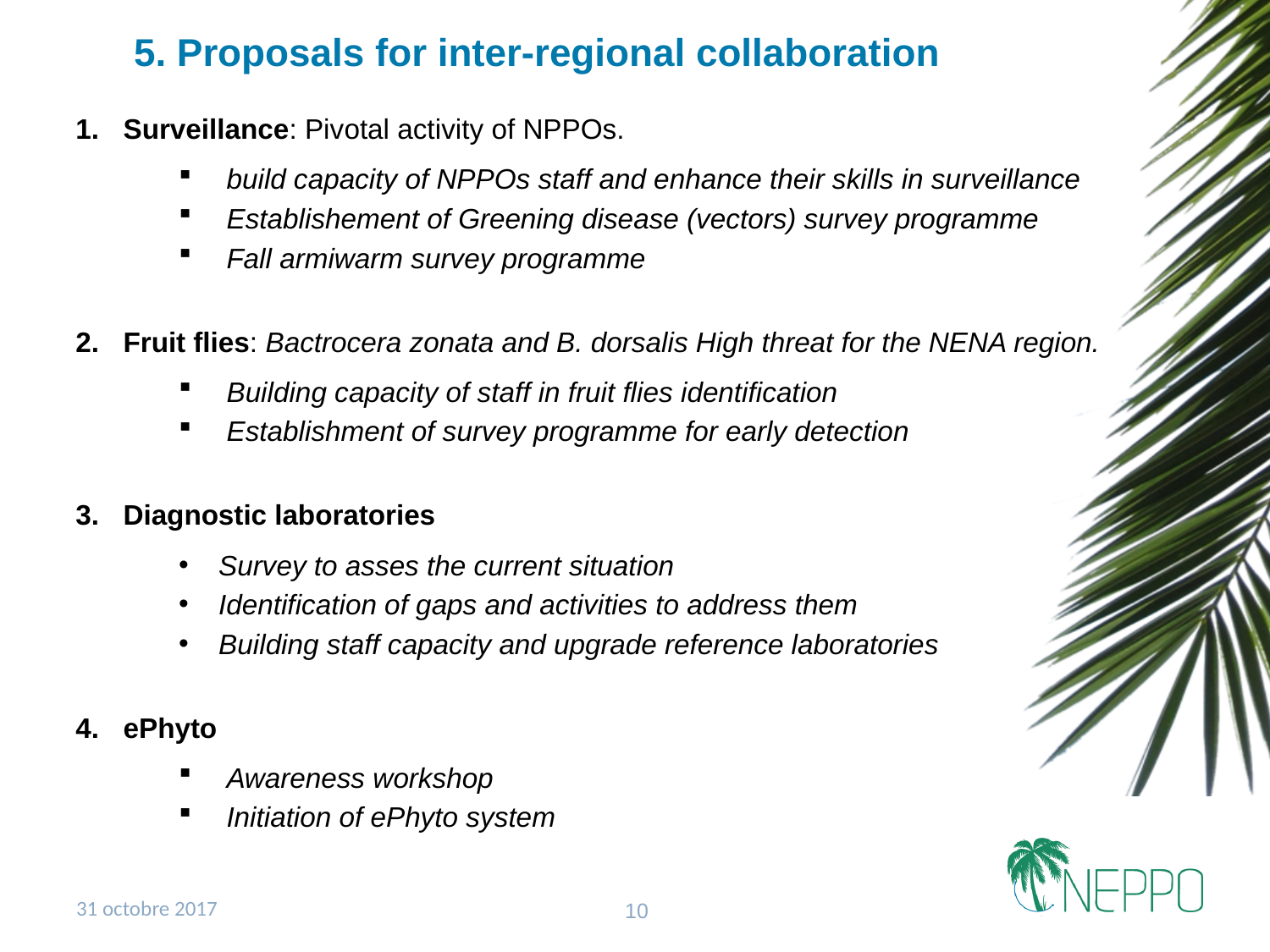

# 5. Proposals for inter-regional collaboration
Surveillance: Pivotal activity of NPPOs.
build capacity of NPPOs staff and enhance their skills in surveillance
Establishement of Greening disease (vectors) survey programme
Fall armiwarm survey programme

Fruit flies: Bactrocera zonata and B. dorsalis High threat for the NENA region.
Building capacity of staff in fruit flies identification
Establishment of survey programme for early detection

Diagnostic laboratories
Survey to asses the current situation
Identification of gaps and activities to address them
Building staff capacity and upgrade reference laboratories

ePhyto
Awareness workshop
Initiation of ePhyto system

31 octobre 2017
10